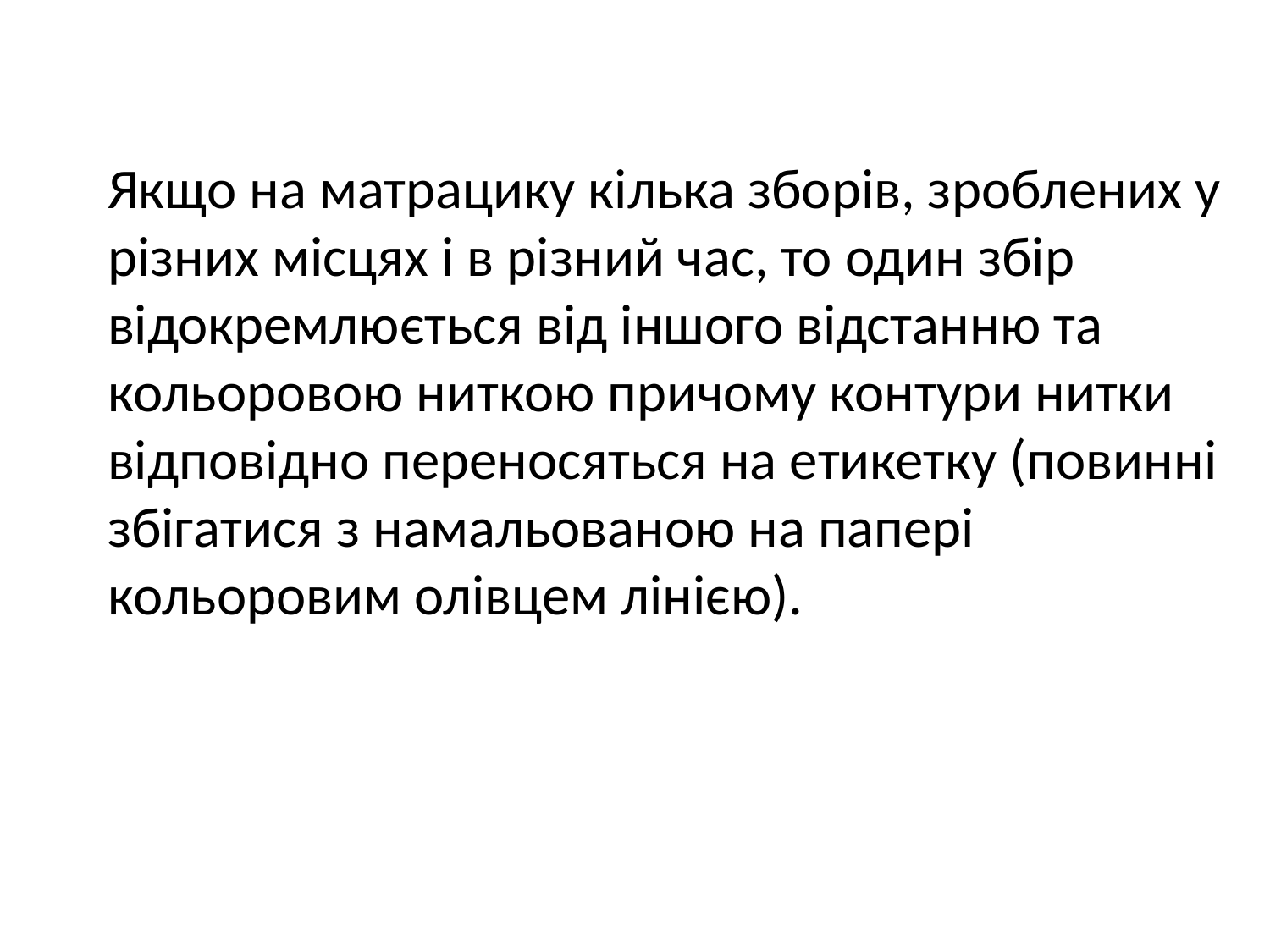

Якщо на матрацику кілька зборів, зроблених у різних місцях і в різний час, то один збір відокремлюється від іншого відстанню та кольоровою ниткою причому контури нитки відповідно переносяться на етикетку (повинні збігатися з намальованою на папері кольоровим олівцем лінією).